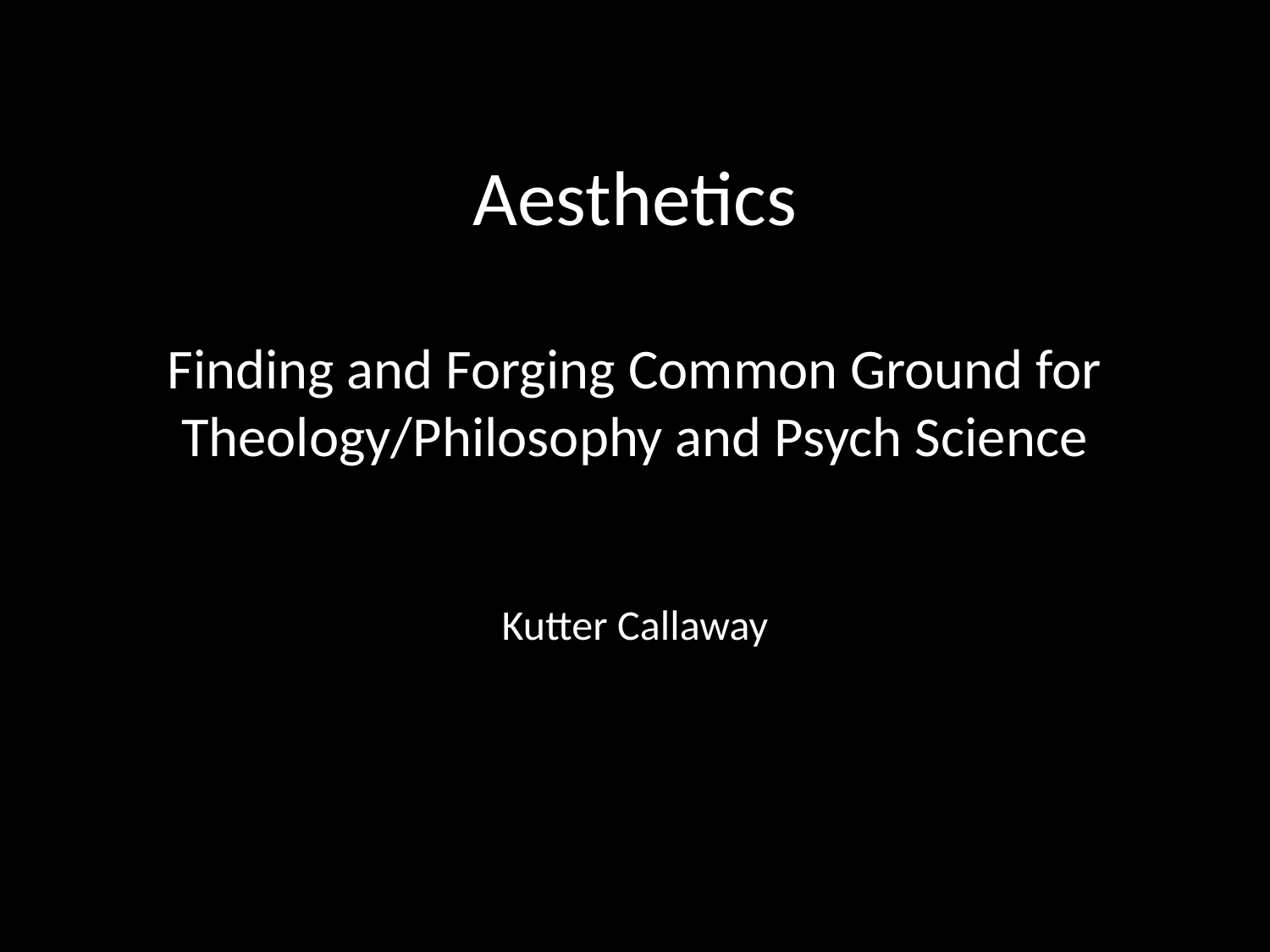

# Aesthetics
Finding and Forging Common Ground for Theology/Philosophy and Psych Science
Kutter Callaway